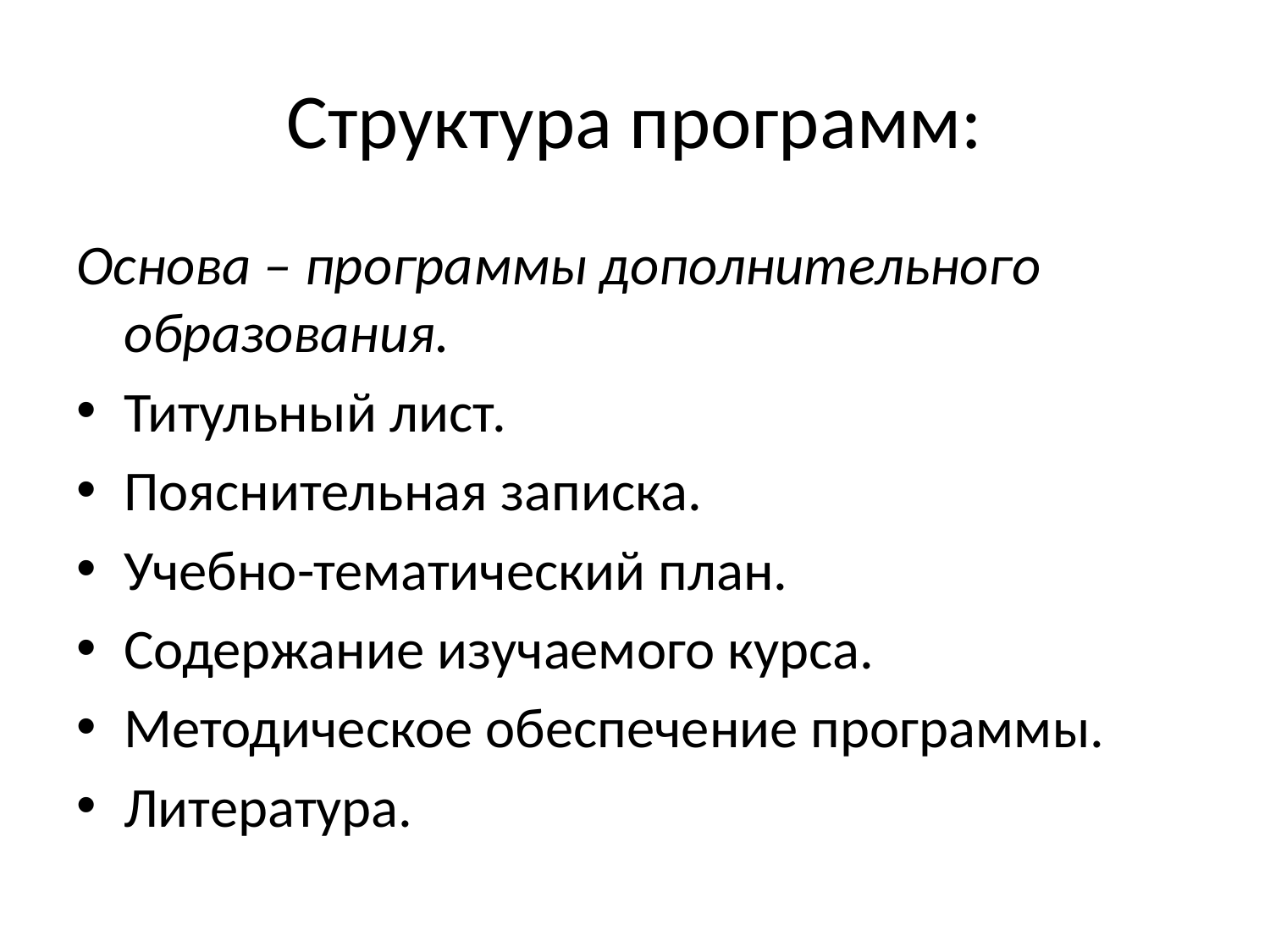

# Структура программ:
Основа – программы дополнительного образования.
Титульный лист.
Пояснительная записка.
Учебно-тематический план.
Содержание изучаемого курса.
Методическое обеспечение программы.
Литература.